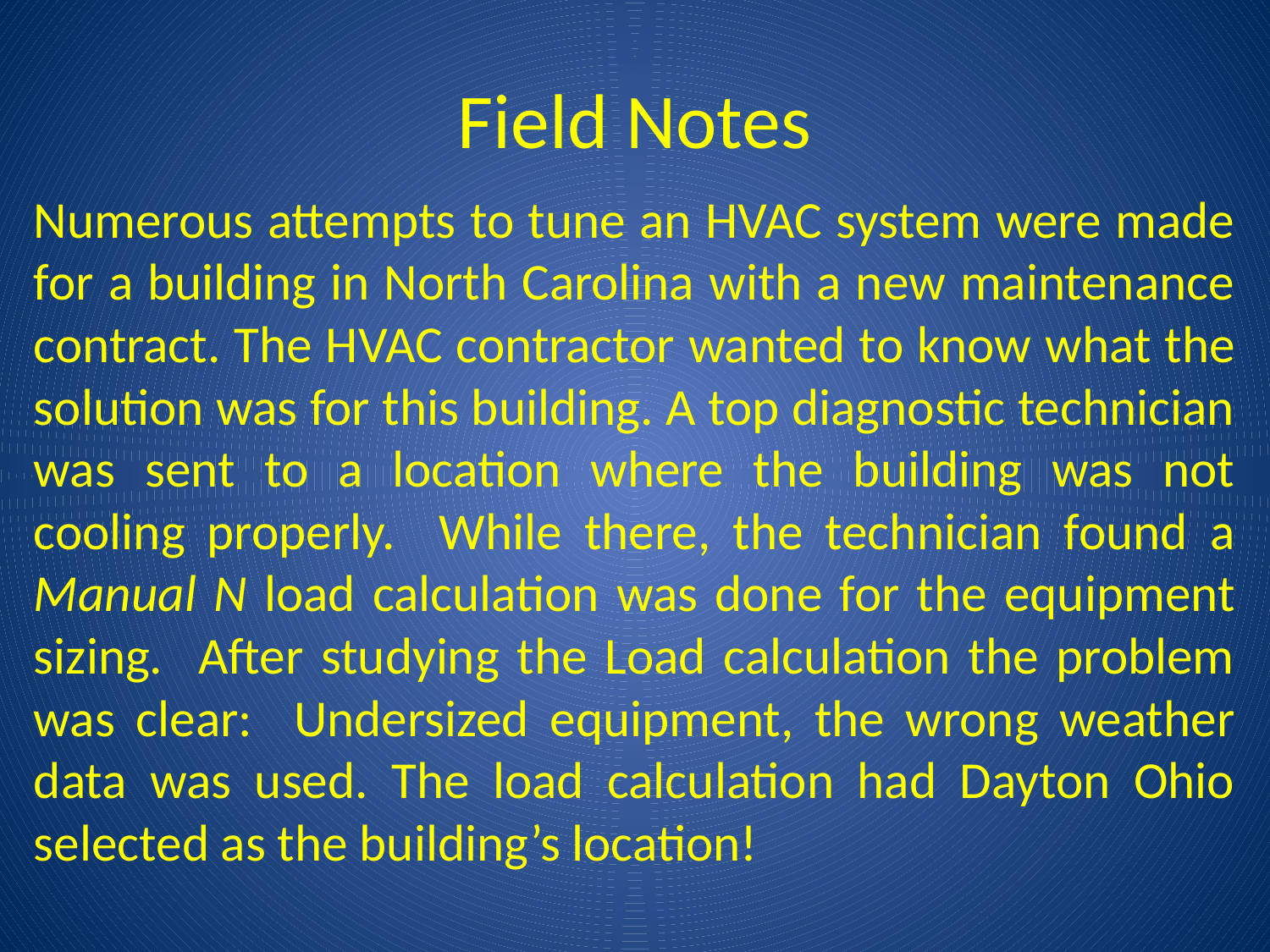

# Field Notes
Numerous attempts to tune an HVAC system were made for a building in North Carolina with a new maintenance contract. The HVAC contractor wanted to know what the solution was for this building. A top diagnostic technician was sent to a location where the building was not cooling properly.  While there, the technician found a Manual N load calculation was done for the equipment sizing.  After studying the Load calculation the problem was clear:  Undersized equipment, the wrong weather data was used. The load calculation had Dayton Ohio selected as the building’s location!